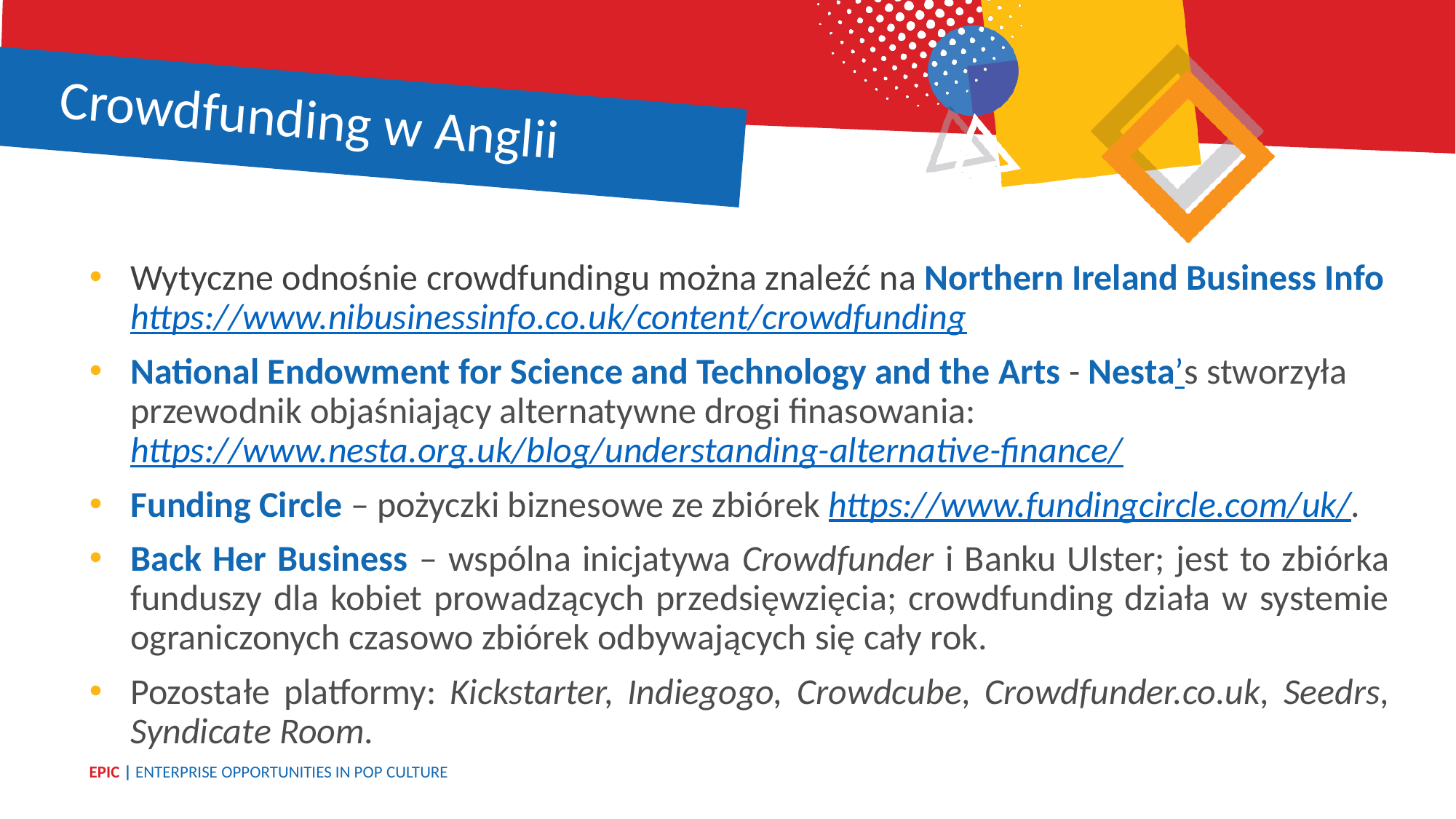

Crowdfunding w Anglii
Wytyczne odnośnie crowdfundingu można znaleźć na Northern Ireland Business Info https://www.nibusinessinfo.co.uk/content/crowdfunding
National Endowment for Science and Technology and the Arts - Nesta’s stworzyła przewodnik objaśniający alternatywne drogi finasowania: https://www.nesta.org.uk/blog/understanding-alternative-finance/
Funding Circle – pożyczki biznesowe ze zbiórek https://www.fundingcircle.com/uk/.
Back Her Business – wspólna inicjatywa Crowdfunder i Banku Ulster; jest to zbiórka funduszy dla kobiet prowadzących przedsięwzięcia; crowdfunding działa w systemie ograniczonych czasowo zbiórek odbywających się cały rok.
Pozostałe platformy: Kickstarter, Indiegogo, Crowdcube, Crowdfunder.co.uk, Seedrs, Syndicate Room.